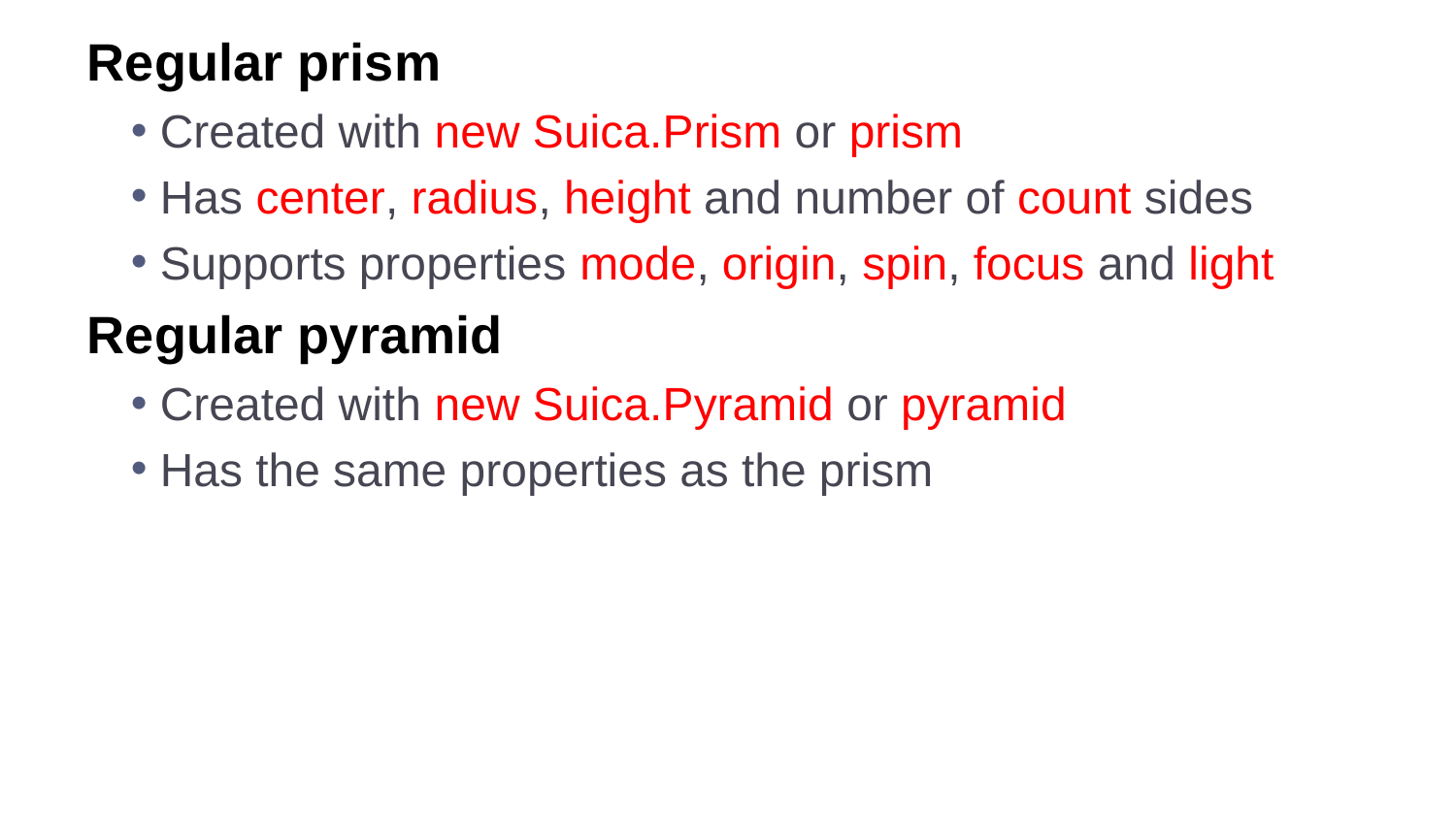

Regular prism
Created with new Suica.Prism or prism
Has center, radius, height and number of count sides
Supports properties mode, origin, spin, focus and light
Regular pyramid
Created with new Suica.Pyramid or pyramid
Has the same properties as the prism